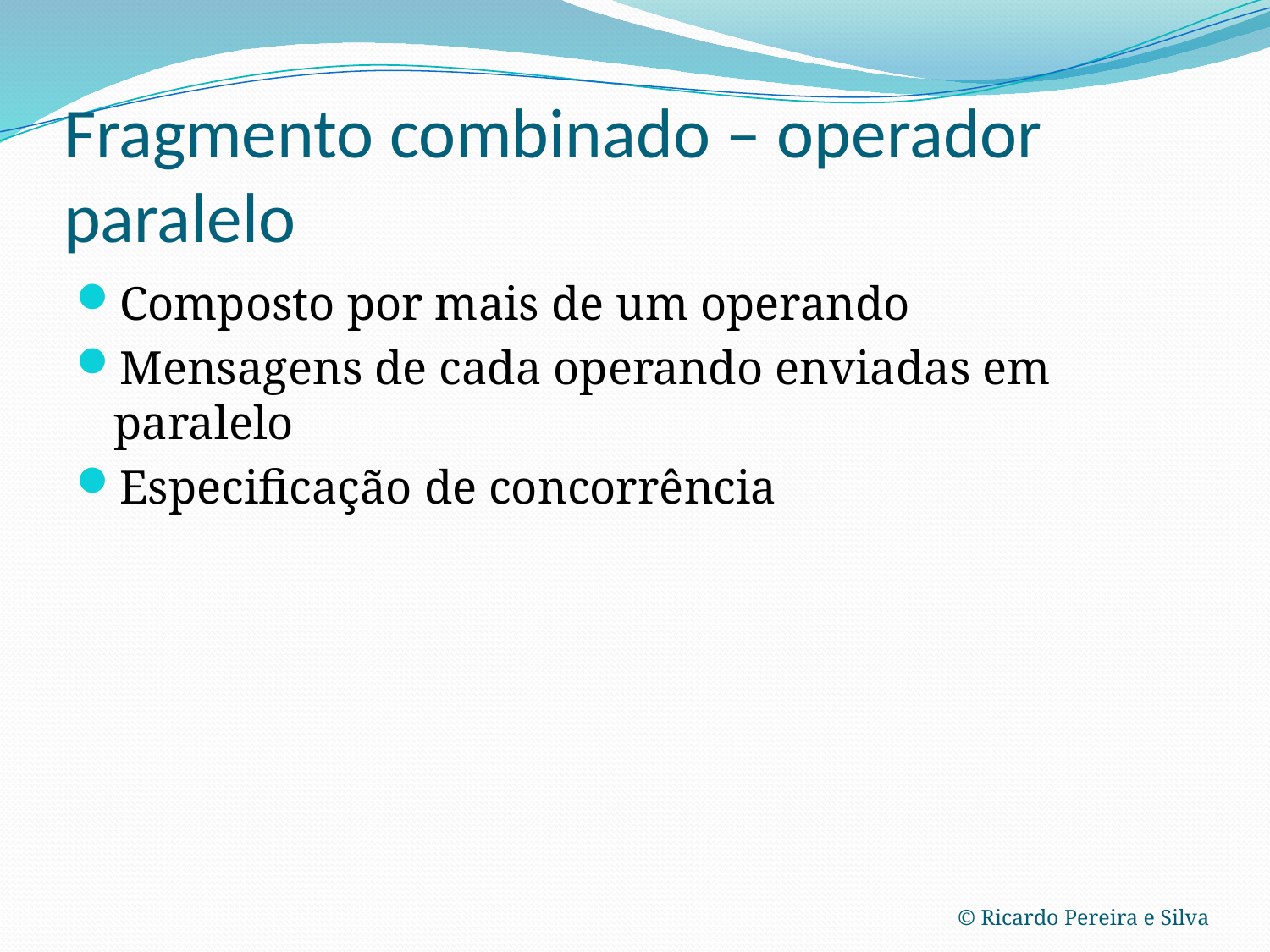

# Fragmento combinado – operador paralelo
Composto por mais de um operando
Mensagens de cada operando enviadas em paralelo
Especificação de concorrência
© Ricardo Pereira e Silva